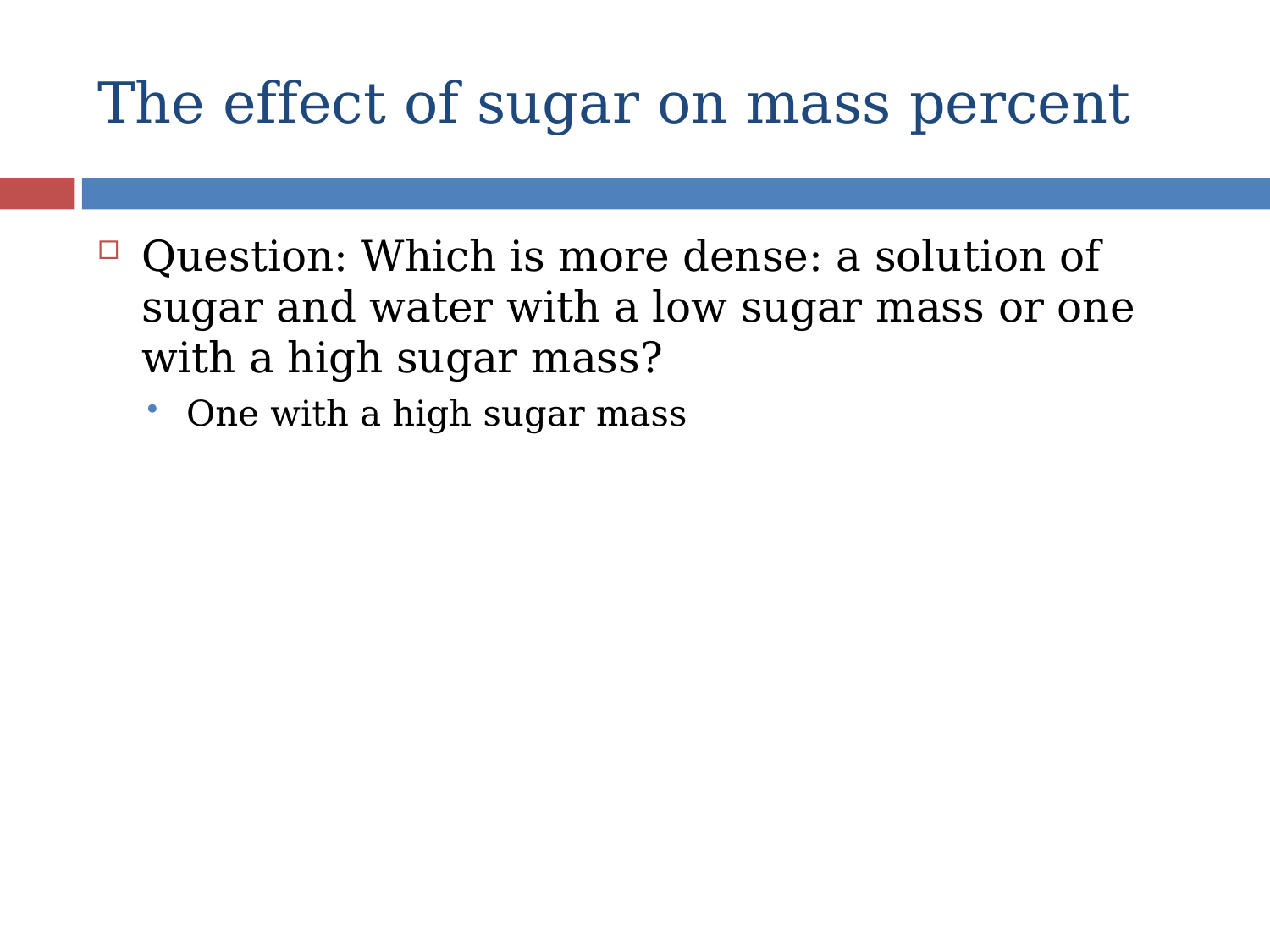

# The effect of sugar on mass percent
Question: Which is more dense: a solution of sugar and water with a low sugar mass or one with a high sugar mass?
One with a high sugar mass